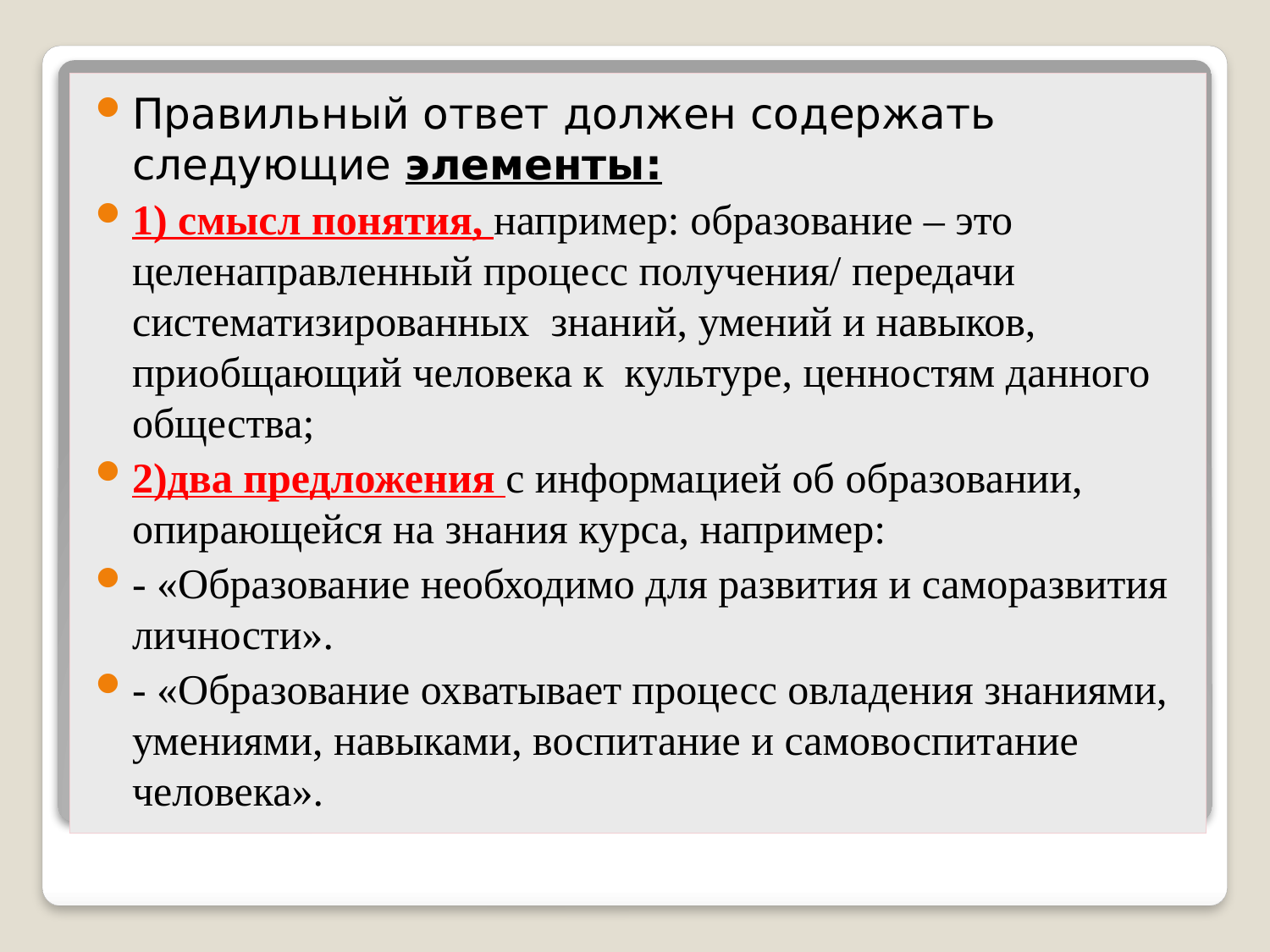

#
Правильный ответ должен содержать следующие элементы:
1) смысл понятия, например: образование – это целенаправленный процесс получения/ передачи систематизированных  знаний, умений и навыков, приобщающий человека к  культуре, ценностям данного общества;
2)два предложения с информацией об образовании, опирающейся на знания курса, например:
- «Образование необходимо для развития и саморазвития личности».
- «Образование охватывает процесс овладения знаниями, умениями, навыками, воспитание и самовоспитание человека».